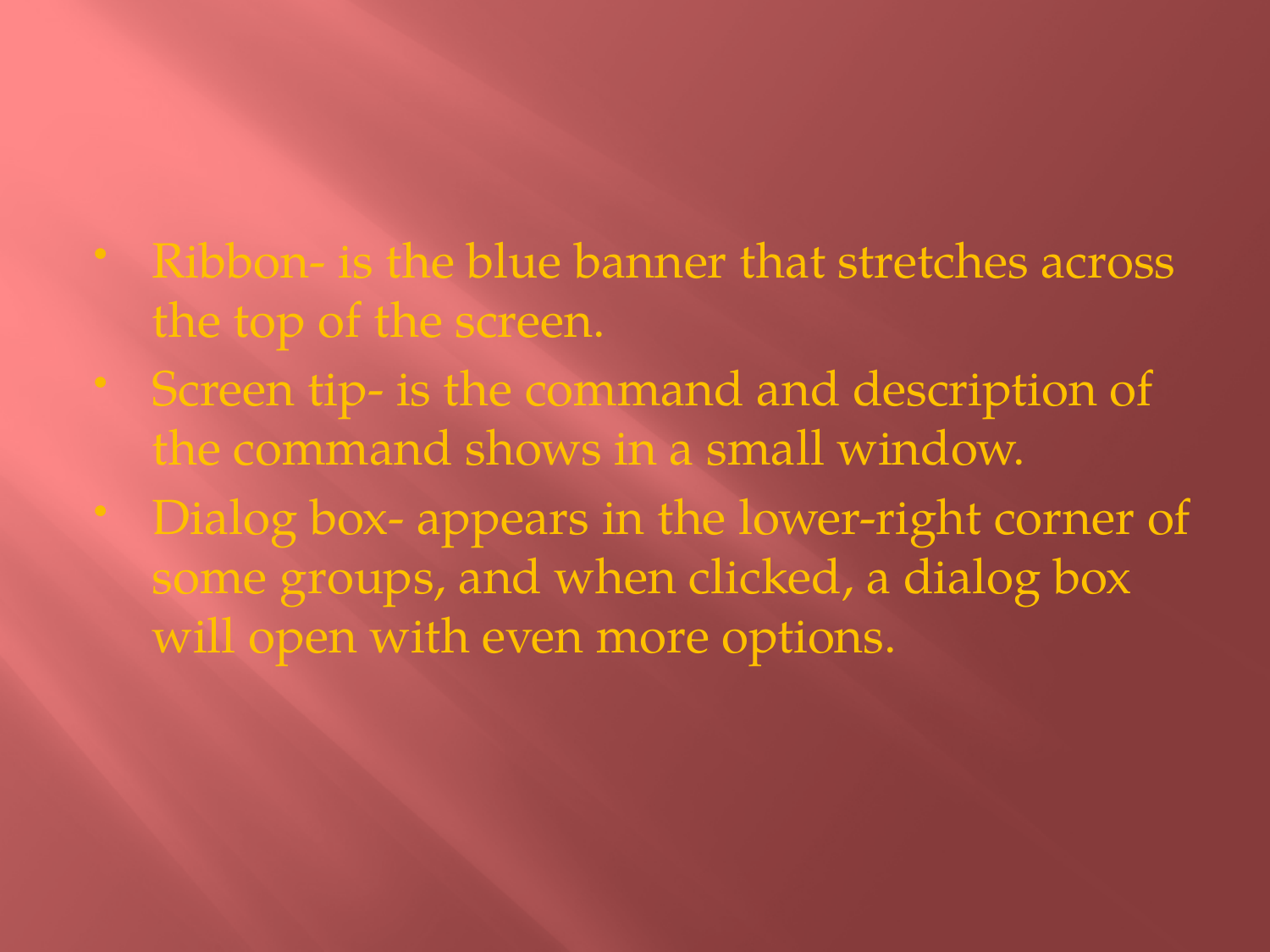

#
Ribbon- is the blue banner that stretches across the top of the screen.
Screen tip- is the command and description of the command shows in a small window.
Dialog box- appears in the lower-right corner of some groups, and when clicked, a dialog box will open with even more options.